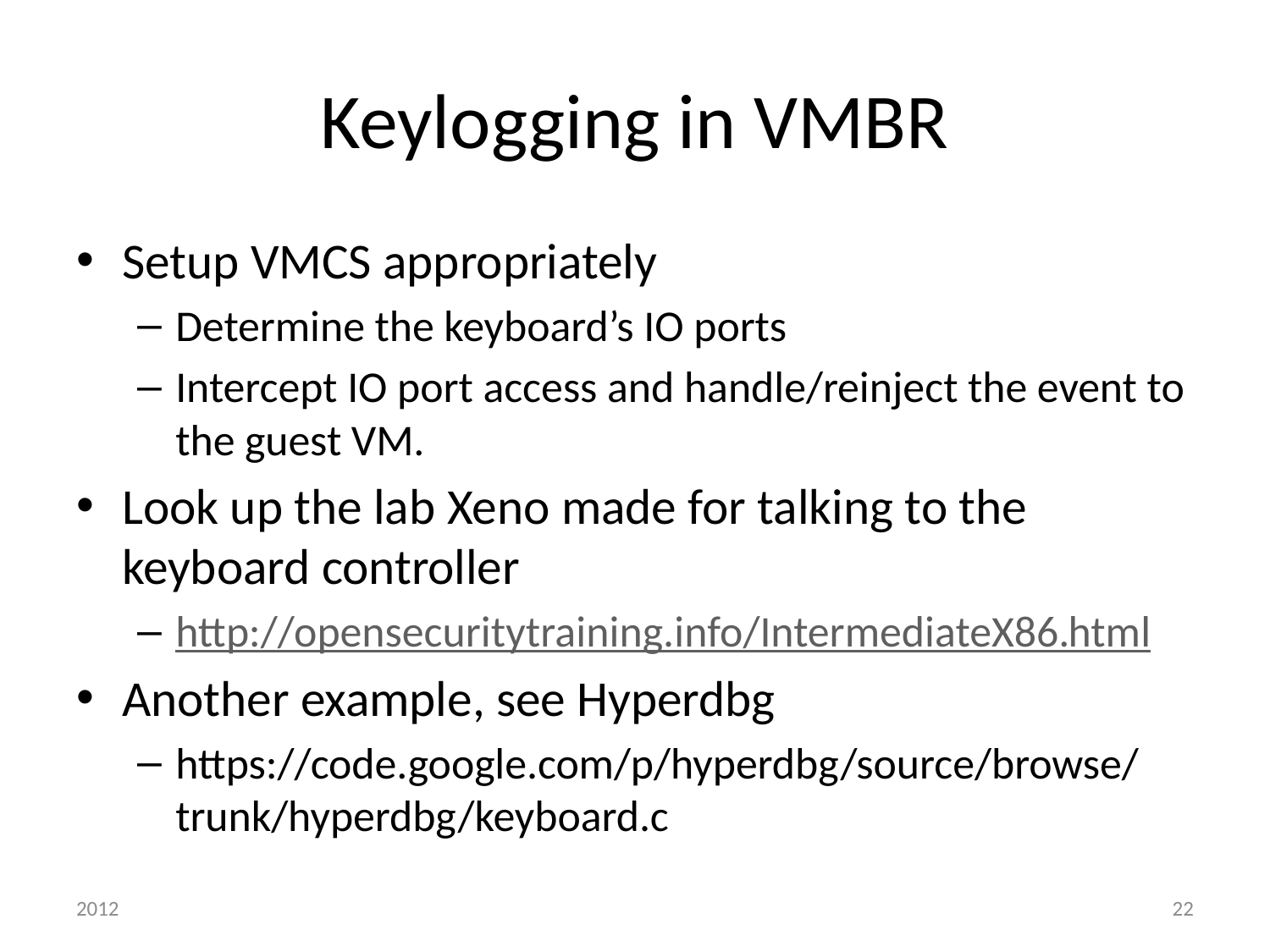

# Keylogging in VMBR
Setup VMCS appropriately
Determine the keyboard’s IO ports
Intercept IO port access and handle/reinject the event to the guest VM.
Look up the lab Xeno made for talking to the keyboard controller
http://opensecuritytraining.info/IntermediateX86.html
Another example, see Hyperdbg
https://code.google.com/p/hyperdbg/source/browse/trunk/hyperdbg/keyboard.c

2012

22